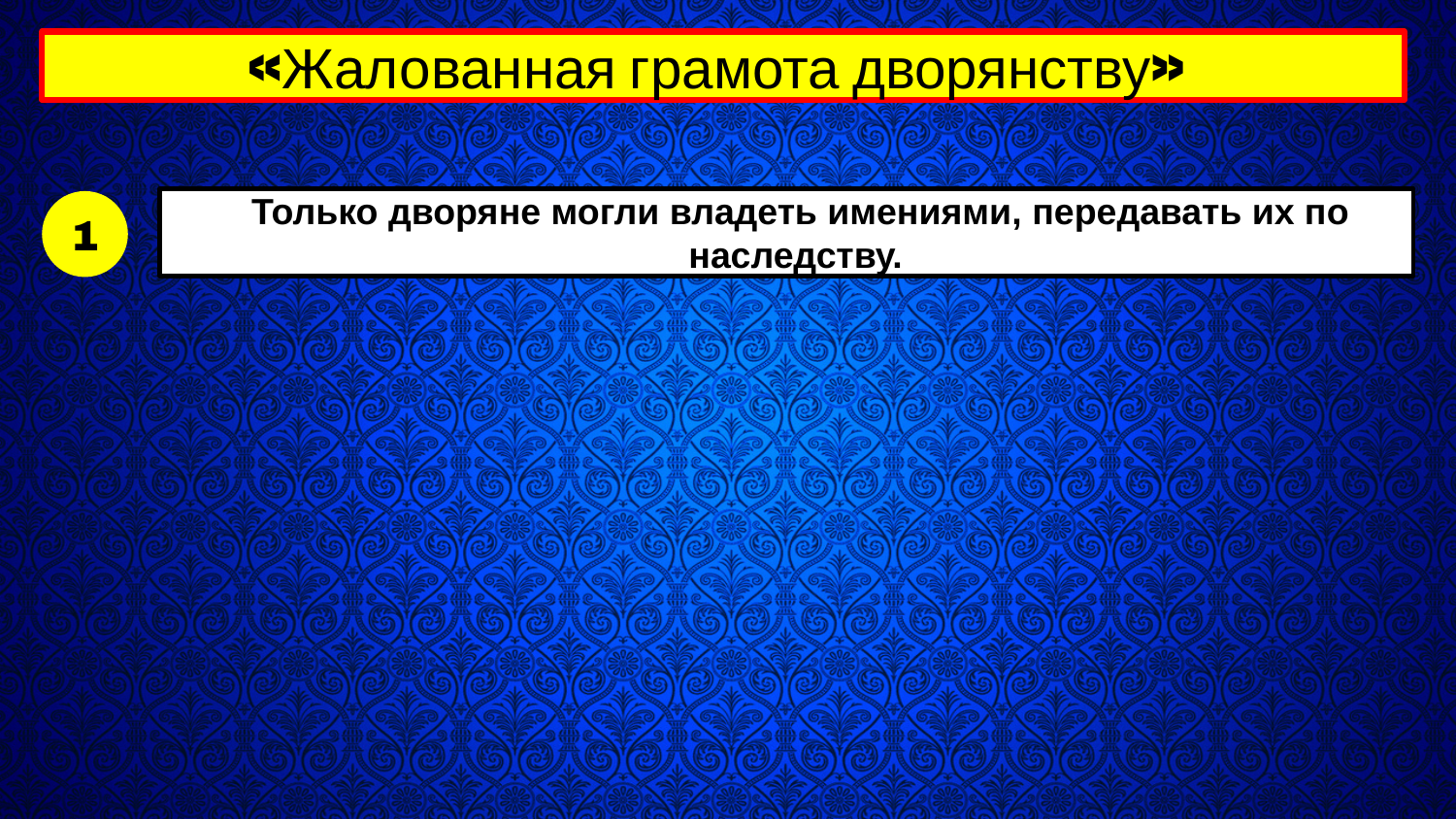

«Жалованная грамота дворянству»
Только дворяне могли владеть имениями, передавать их по наследству.
1